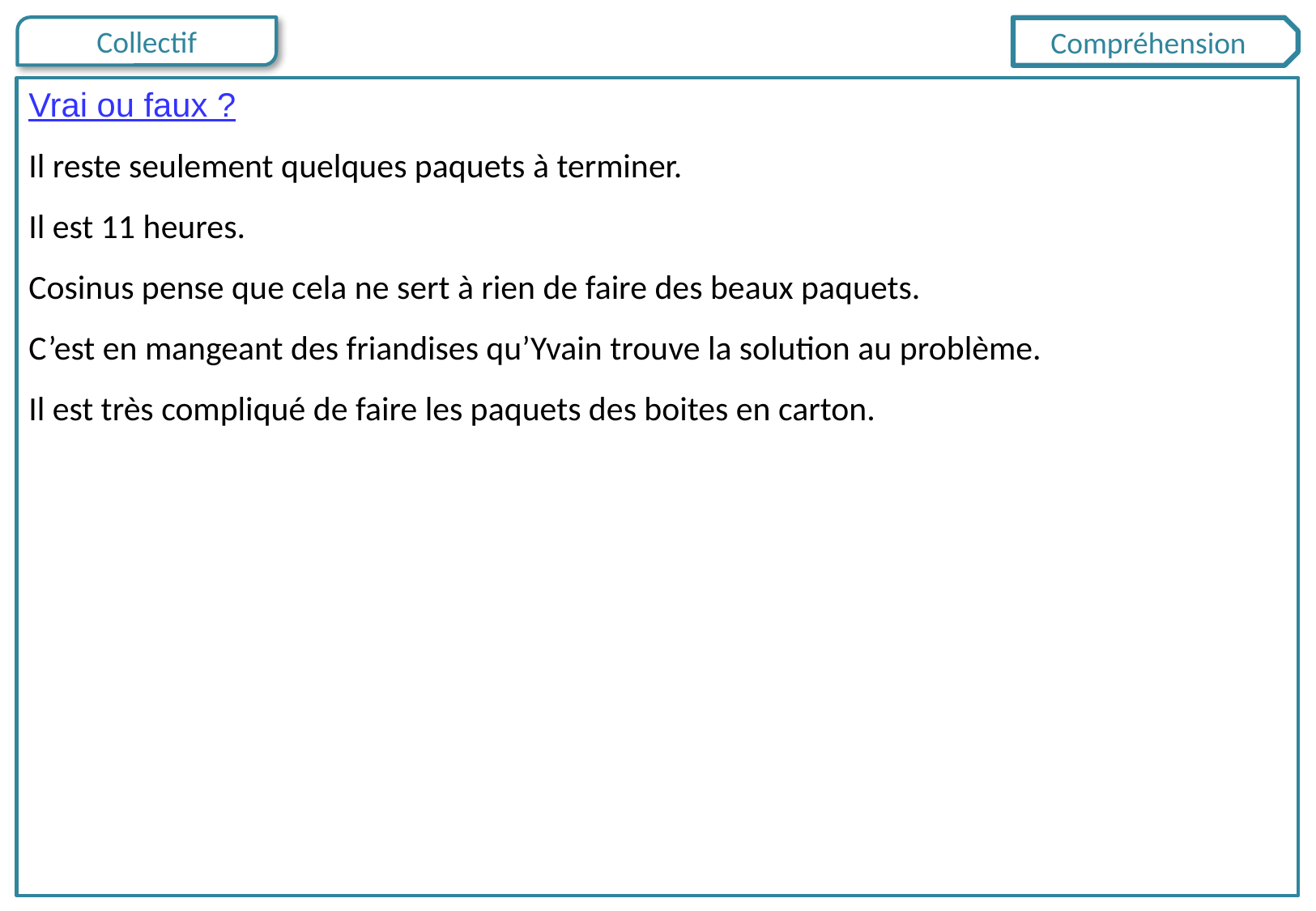

Compréhension
Vrai ou faux ?
Il reste seulement quelques paquets à terminer.
Il est 11 heures.
Cosinus pense que cela ne sert à rien de faire des beaux paquets.
C’est en mangeant des friandises qu’Yvain trouve la solution au problème.
Il est très compliqué de faire les paquets des boites en carton.